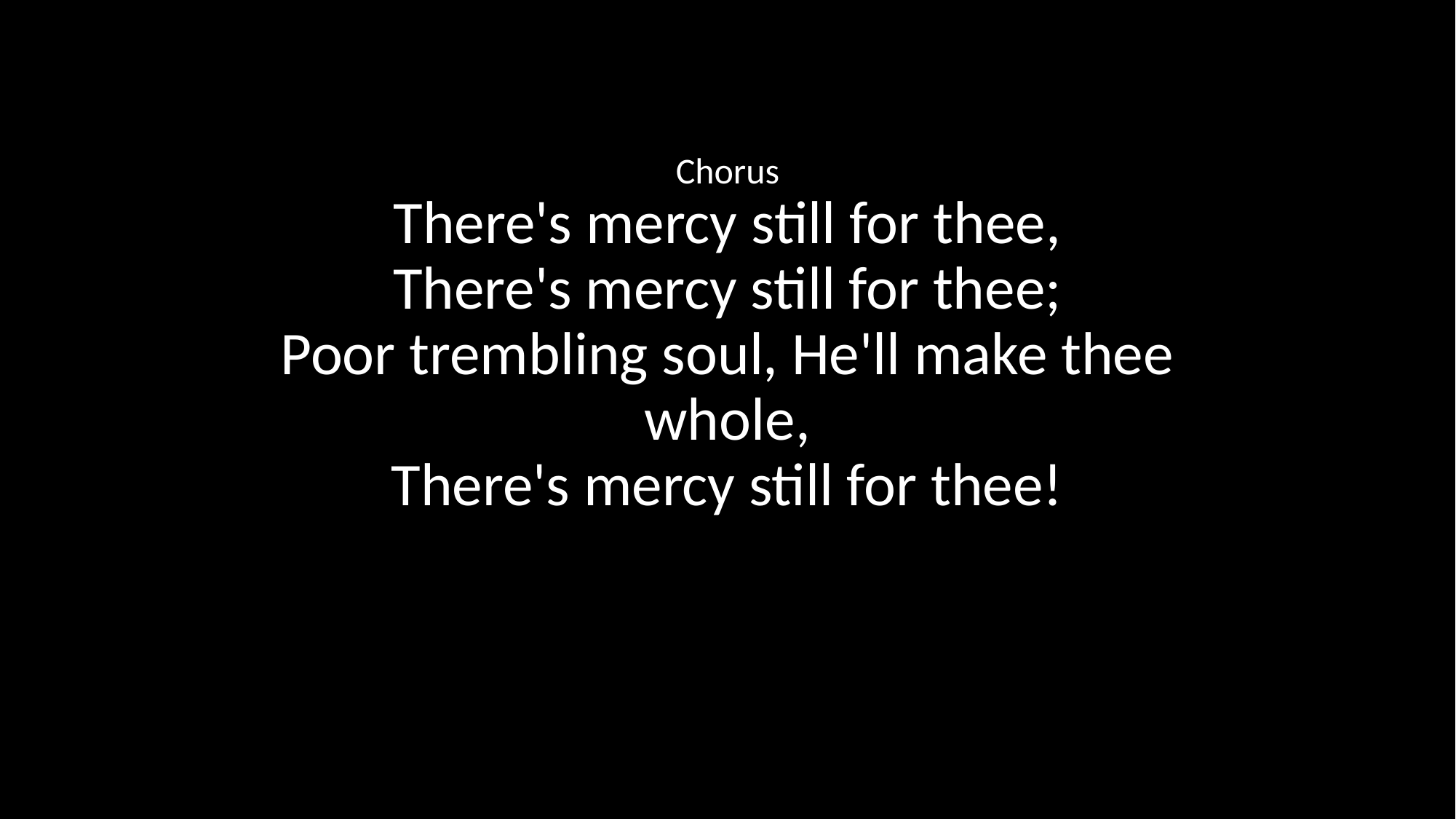

Chorus
There's mercy still for thee,
There's mercy still for thee;
Poor trembling soul, He'll make thee whole,
There's mercy still for thee!